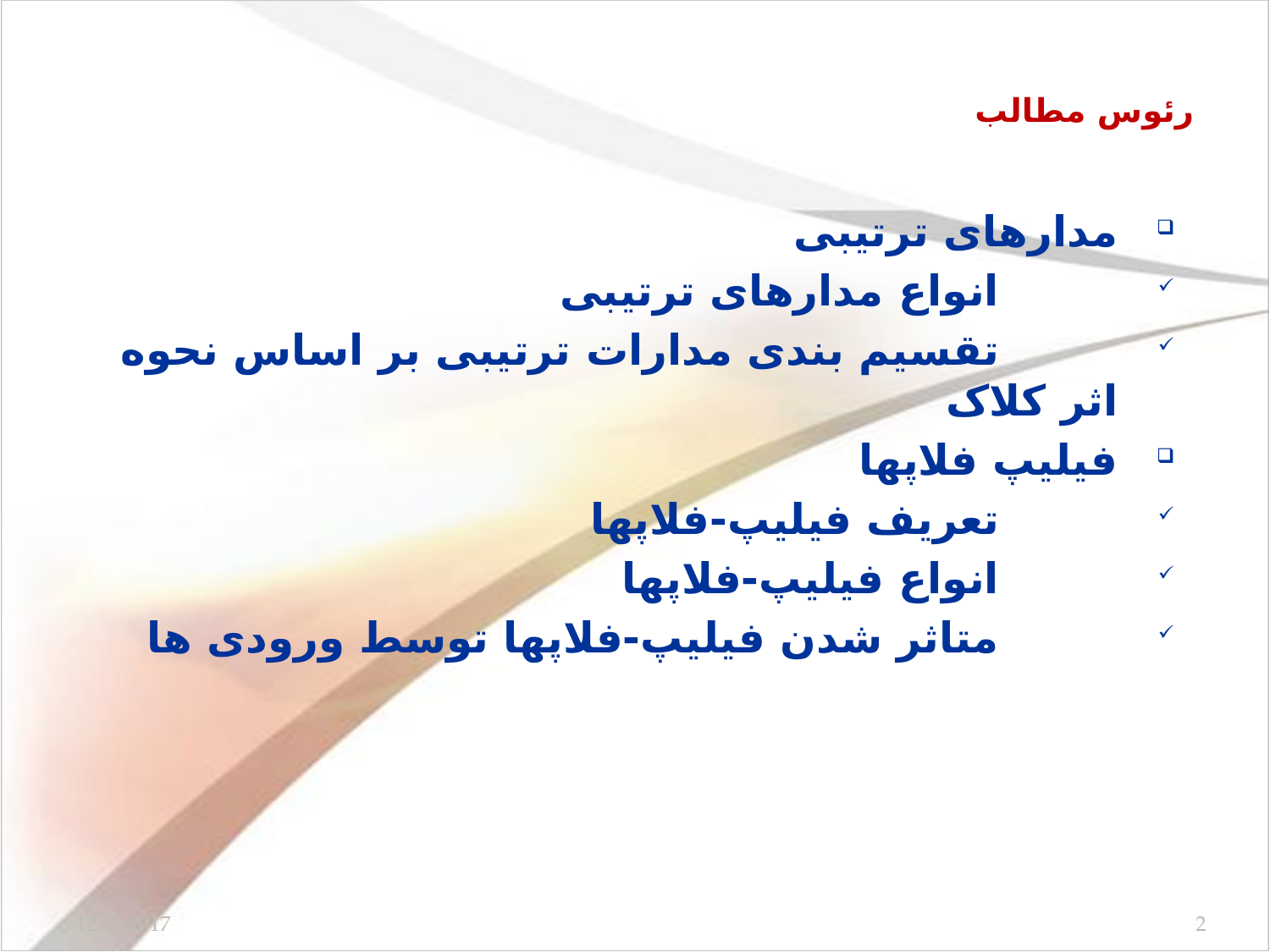

# رئوس مطالب
مدارهای ترتیبی
        انواع مدارهای ترتیبی
        تقسیم بندی مدارات ترتیبی بر اساس نحوه اثر کلاک
فیلیپ فلاپها
        تعریف فیلیپ-فلاپها
        انواع فیلیپ-فلاپها
        متاثر شدن فیلیپ-فلاپها توسط ورودی ها

12/3/2017
2